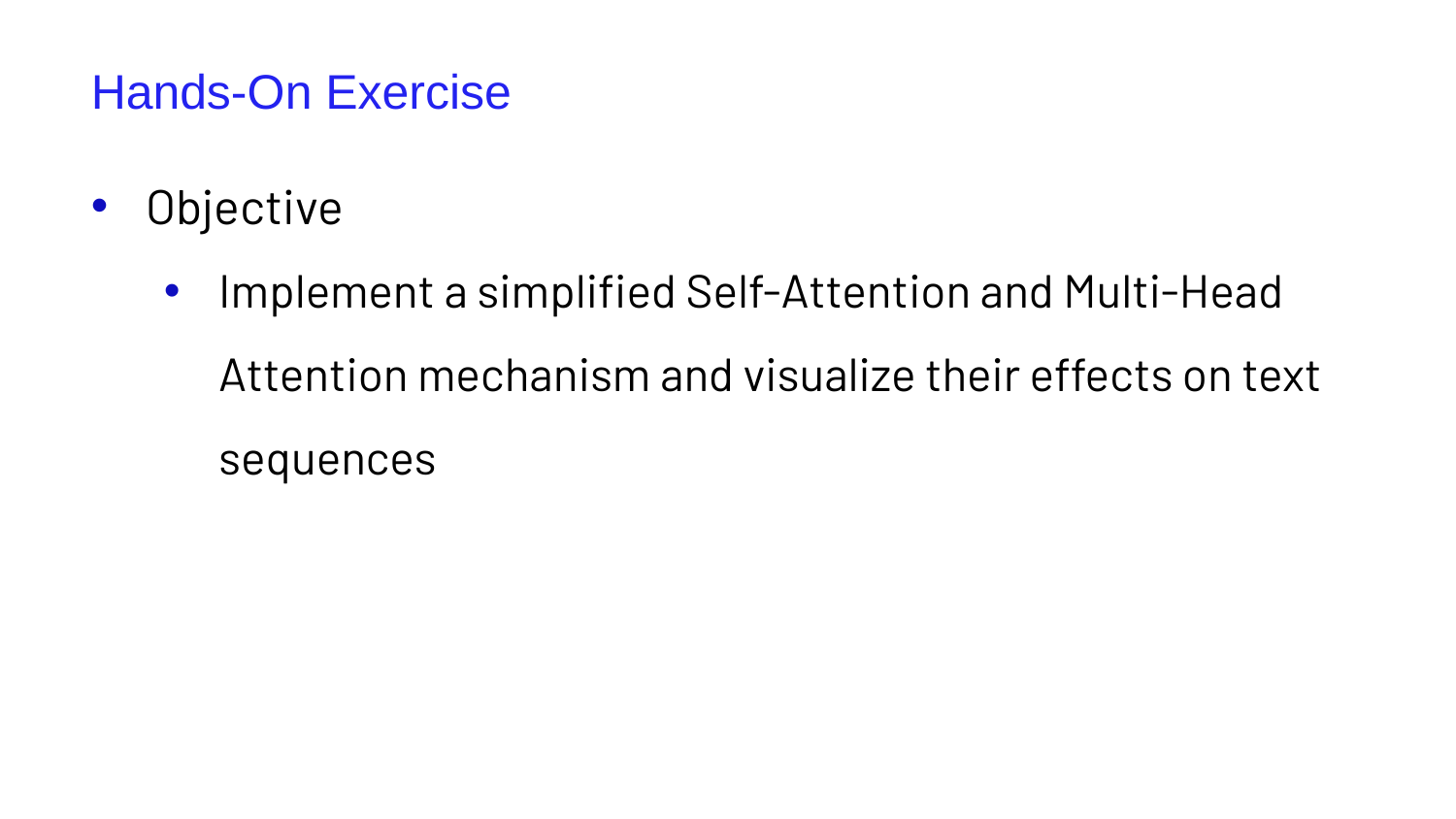

Hands-On Exercise
Objective
Implement a simplified Self-Attention and Multi-Head Attention mechanism and visualize their effects on text sequences